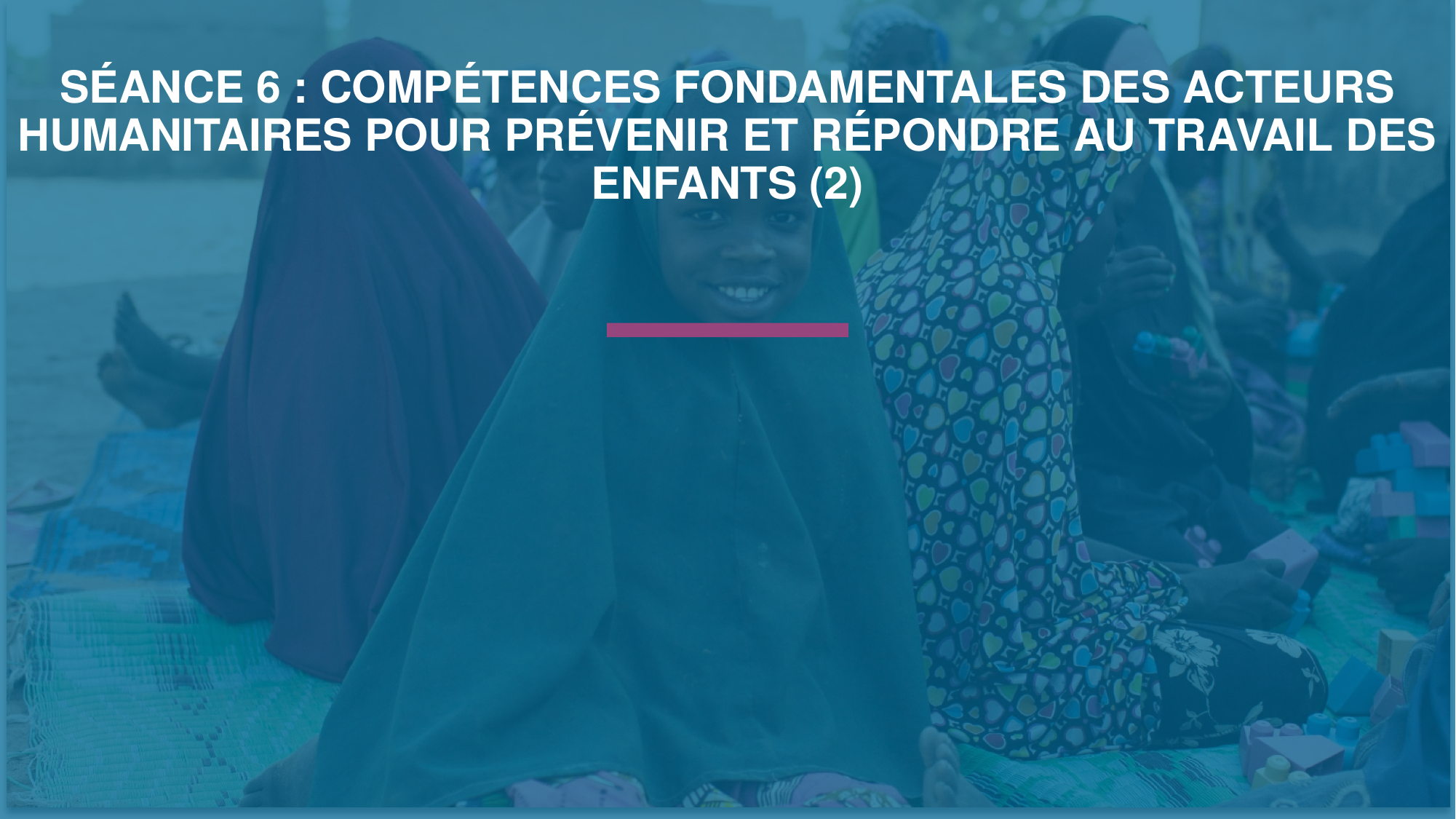

SÉANCE 6 : COMPÉTENCES FONDAMENTALES DES ACTEURS HUMANITAIRES POUR PRÉVENIR ET RÉPONDRE AU TRAVAIL DES ENFANTS (2)